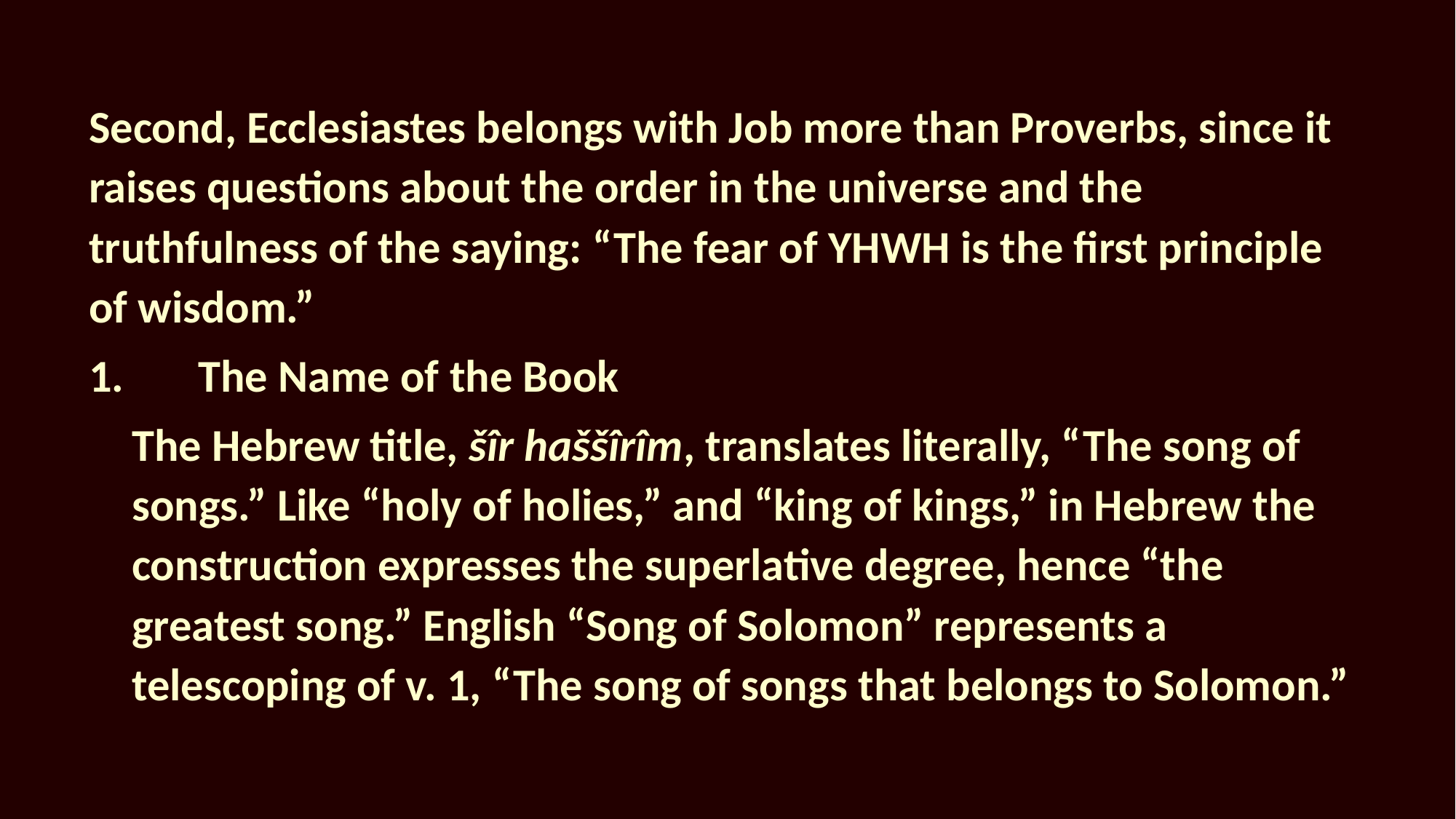

Second, Ecclesiastes belongs with Job more than Proverbs, since it raises questions about the order in the universe and the truthfulness of the saying: “The fear of YHWH is the first principle of wisdom.”
1.	The Name of the Book
The Hebrew title, šîr haššîrîm, translates literally, “The song of songs.” Like “holy of holies,” and “king of kings,” in Hebrew the construction expresses the superlative degree, hence “the greatest song.” English “Song of Solomon” represents a telescoping of v. 1, “The song of songs that belongs to Solomon.”